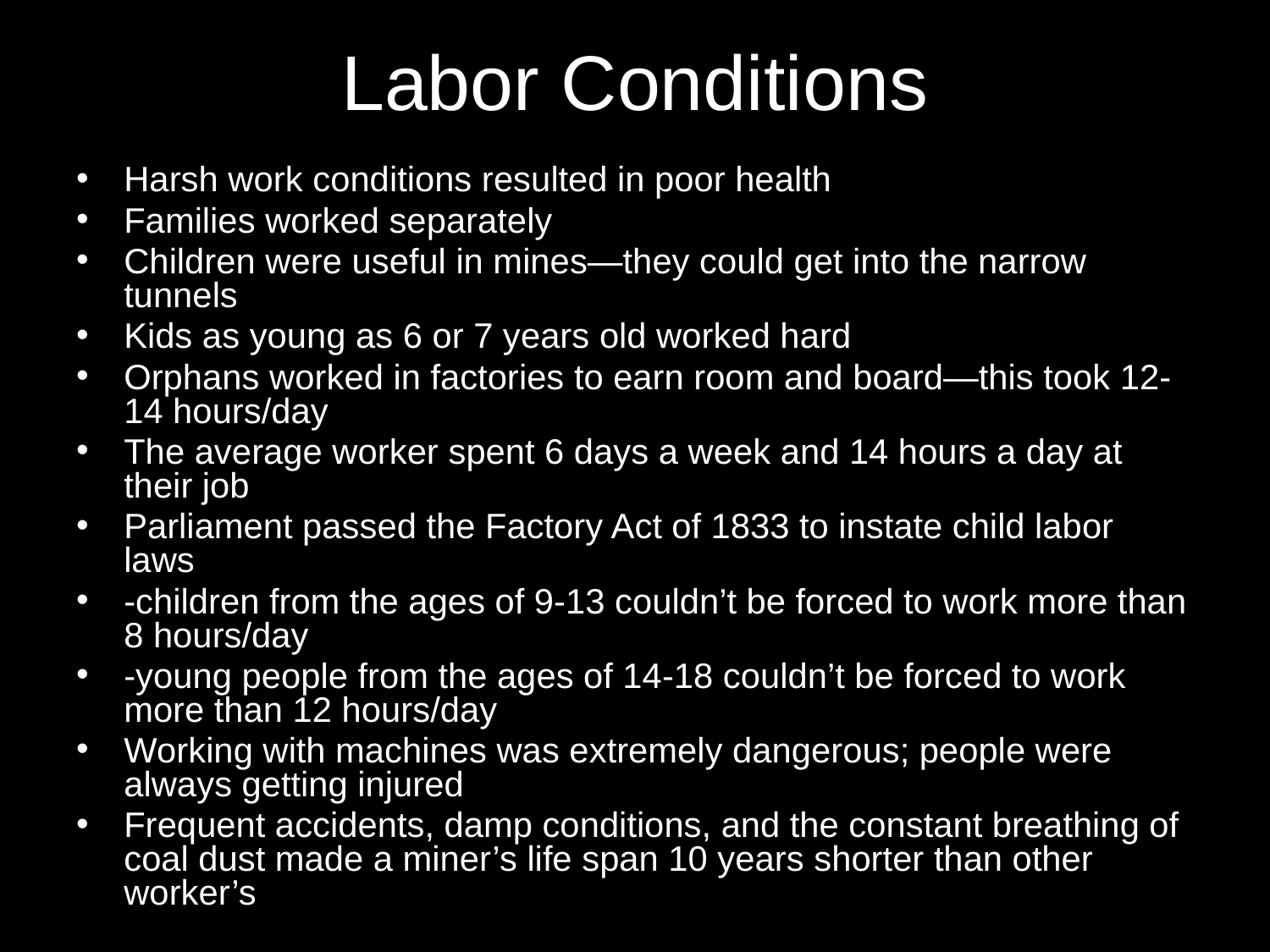

# Labor Conditions
Harsh work conditions resulted in poor health
Families worked separately
Children were useful in mines—they could get into the narrow tunnels
Kids as young as 6 or 7 years old worked hard
Orphans worked in factories to earn room and board—this took 12-14 hours/day
The average worker spent 6 days a week and 14 hours a day at their job
Parliament passed the Factory Act of 1833 to instate child labor laws
-children from the ages of 9-13 couldn’t be forced to work more than 8 hours/day
-young people from the ages of 14-18 couldn’t be forced to work more than 12 hours/day
Working with machines was extremely dangerous; people were always getting injured
Frequent accidents, damp conditions, and the constant breathing of coal dust made a miner’s life span 10 years shorter than other worker’s